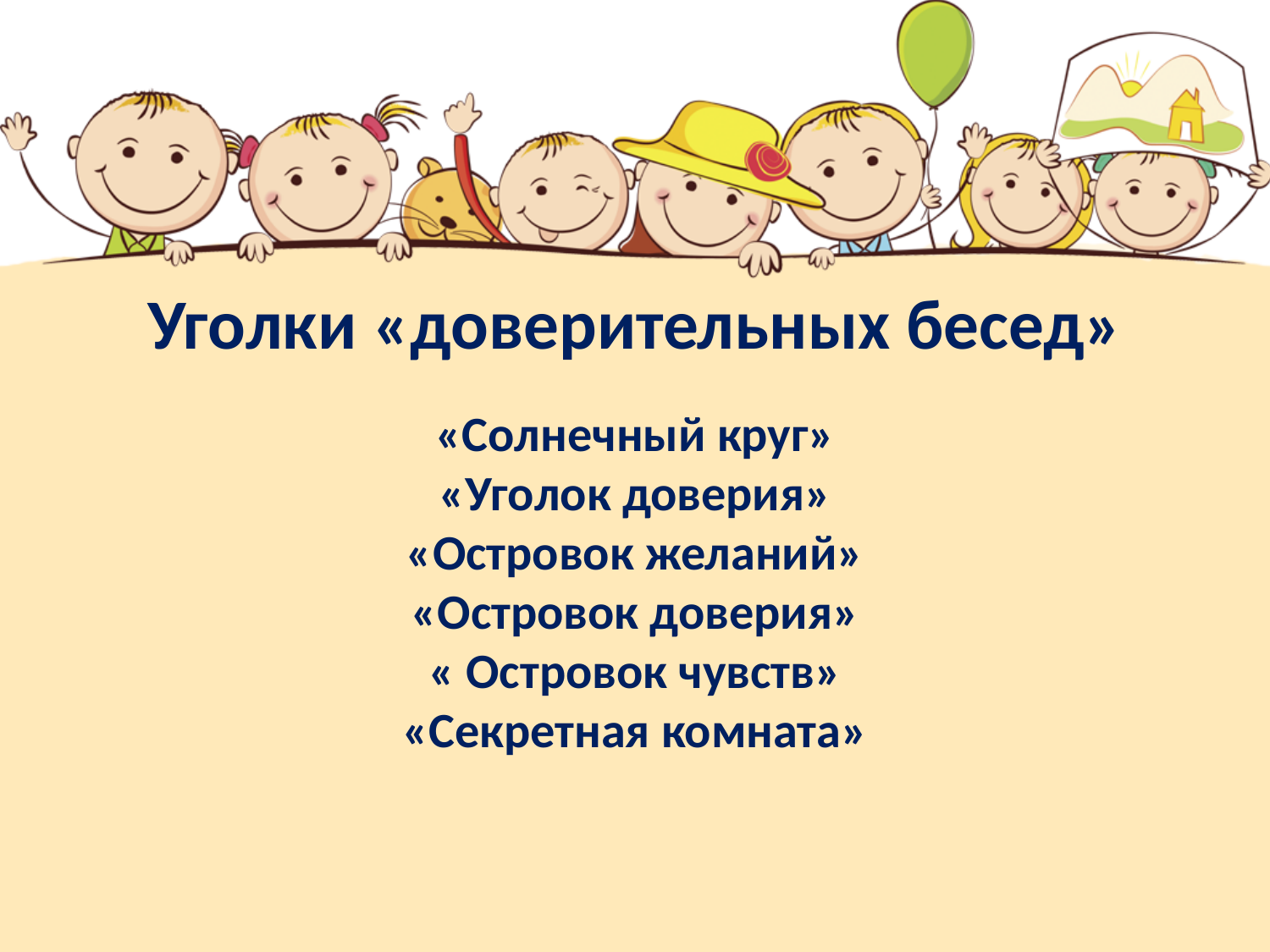

# Уголки «доверительных бесед»
 «Солнечный круг» 
«Уголок доверия»
«Островок желаний»
«Островок доверия»
« Островок чувств»
«Секретная комната»